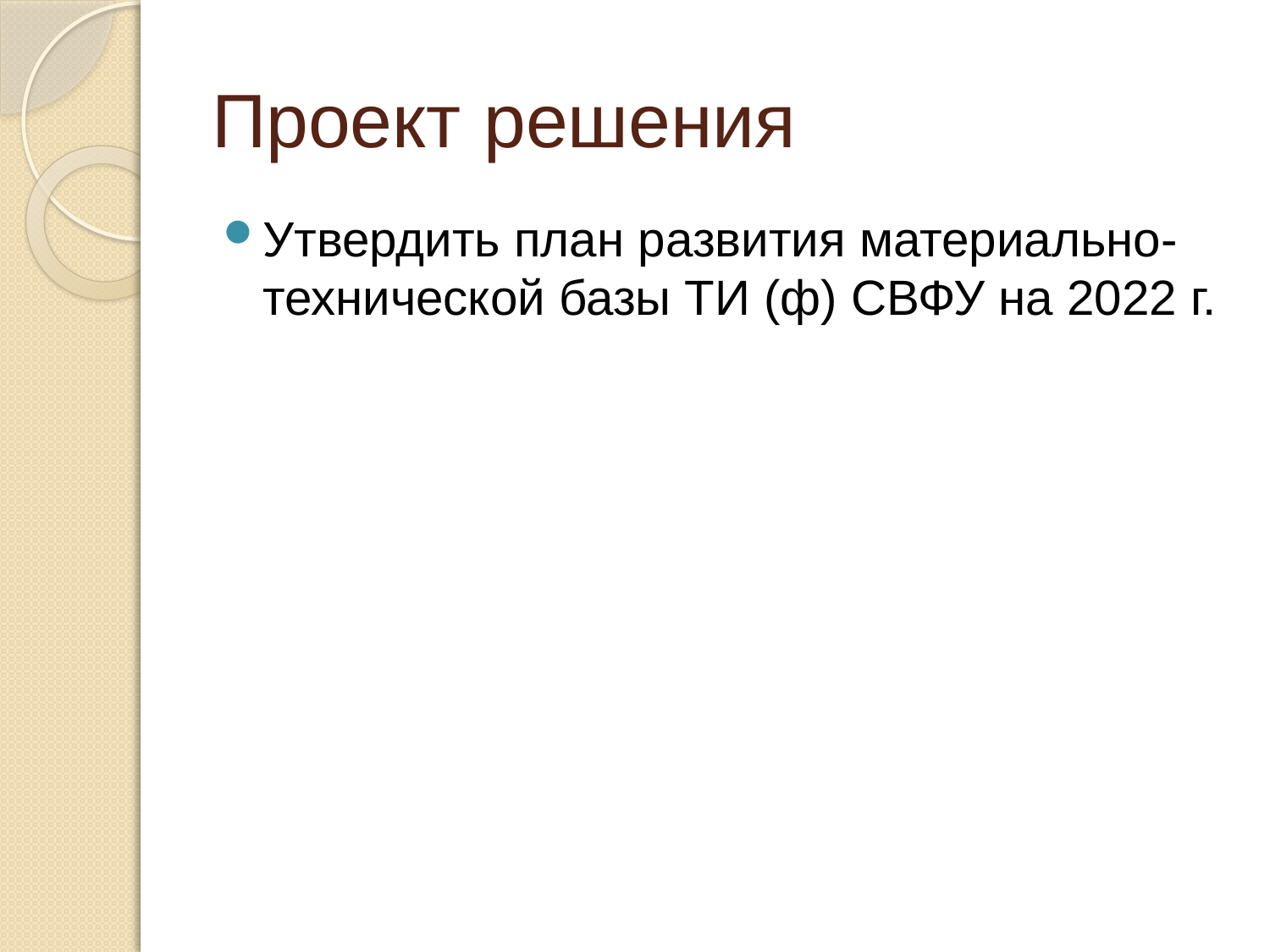

# Проект решения
Утвердить план развития материально-технической базы ТИ (ф) СВФУ на 2022 г.